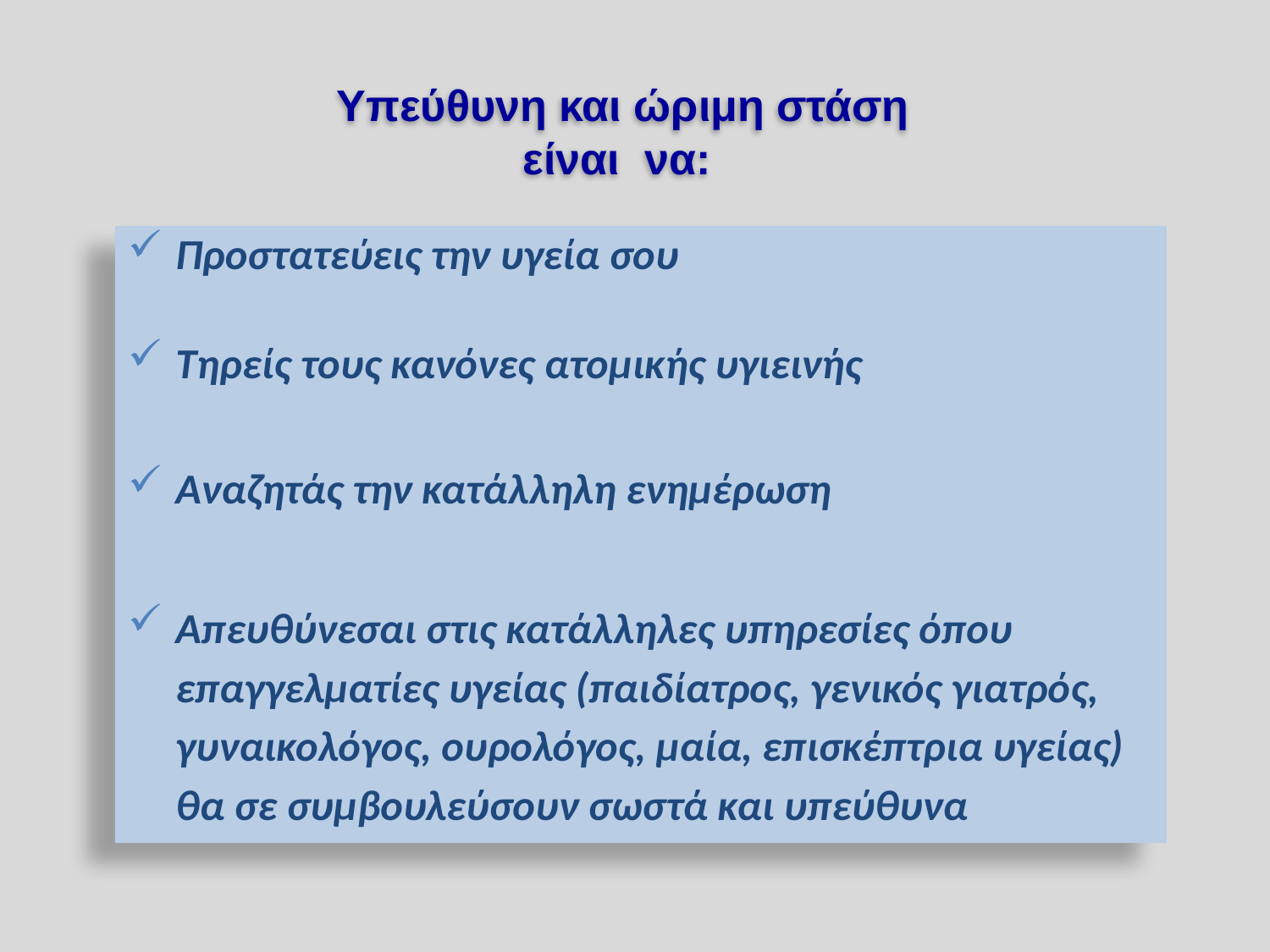

# Υπεύθυνη και ώριμη στάση είναι  να:
Προστατεύεις την υγεία σου

Τηρείς τους κανόνες ατομικής υγιεινής

Αναζητάς την κατάλληλη ενημέρωση

Απευθύνεσαι στις κατάλληλες υπηρεσίες όπου  επαγγελματίες υγείας (παιδίατρος, γενικός γιατρός, γυναικολόγος, ουρολόγος, μαία, επισκέπτρια υγείας) θα σε συμβουλεύσουν σωστά και υπεύθυνα